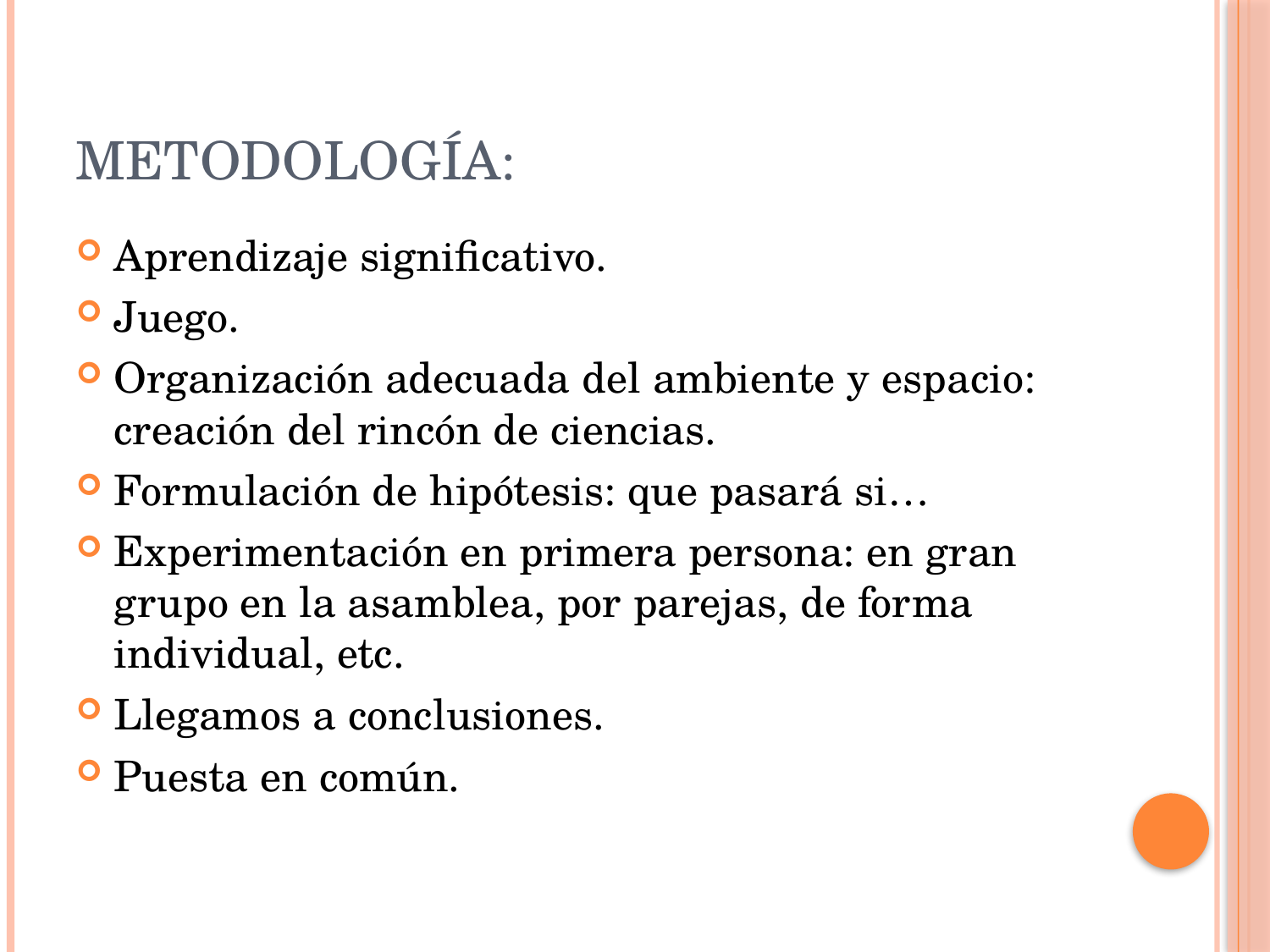

# METODOLOGÍA:
Aprendizaje significativo.
Juego.
Organización adecuada del ambiente y espacio: creación del rincón de ciencias.
Formulación de hipótesis: que pasará si…
Experimentación en primera persona: en gran grupo en la asamblea, por parejas, de forma individual, etc.
Llegamos a conclusiones.
Puesta en común.